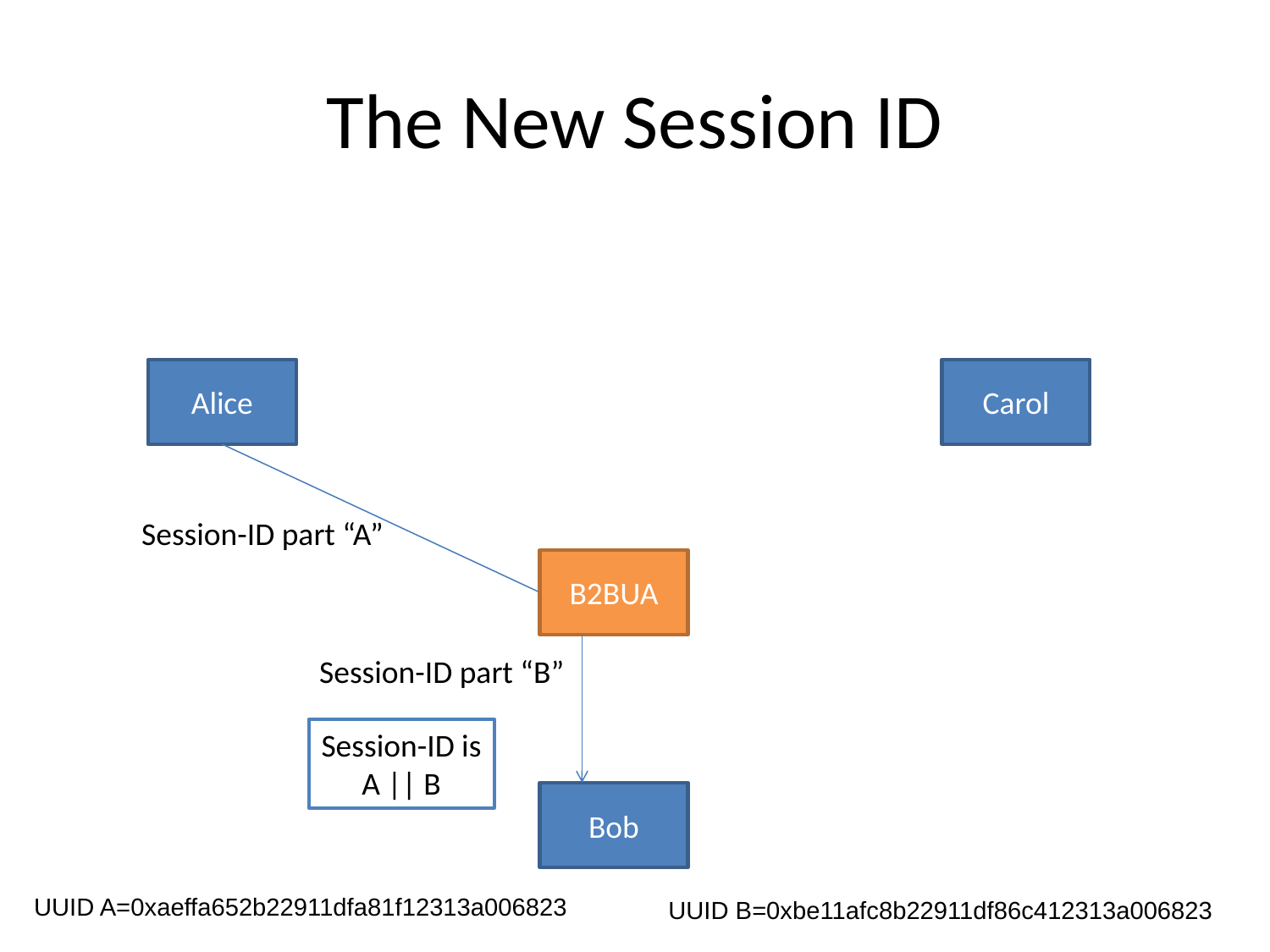

# The New Session ID
Alice
Carol
Session-ID part “A”
B2BUA
Session-ID part “B”
Session-ID is
A || B
Bob
UUID A=0xaeffa652b22911dfa81f12313a006823
UUID B=0xbe11afc8b22911df86c412313a006823